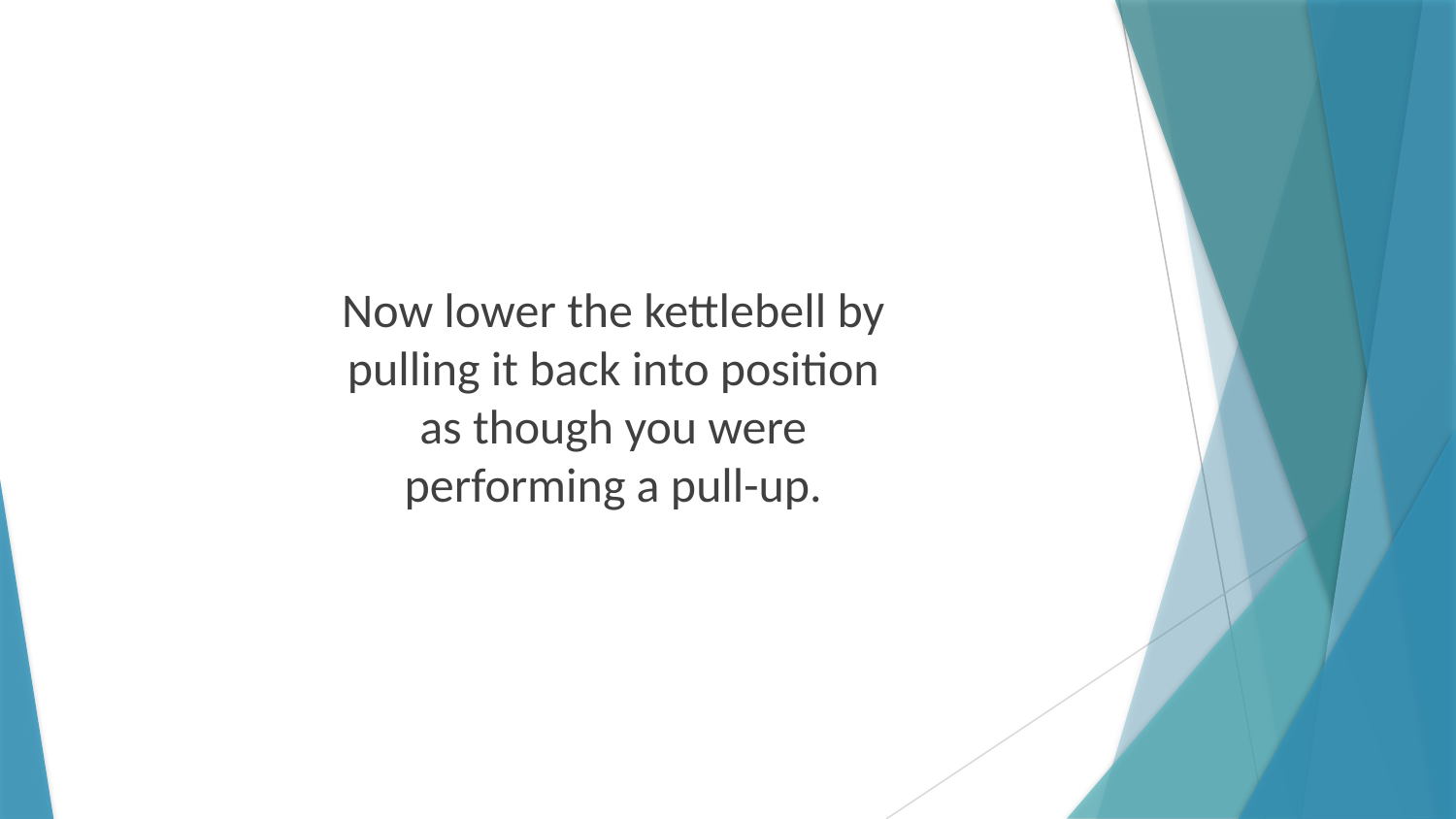

Now lower the kettlebell by pulling it back into position as though you were performing a pull-up.